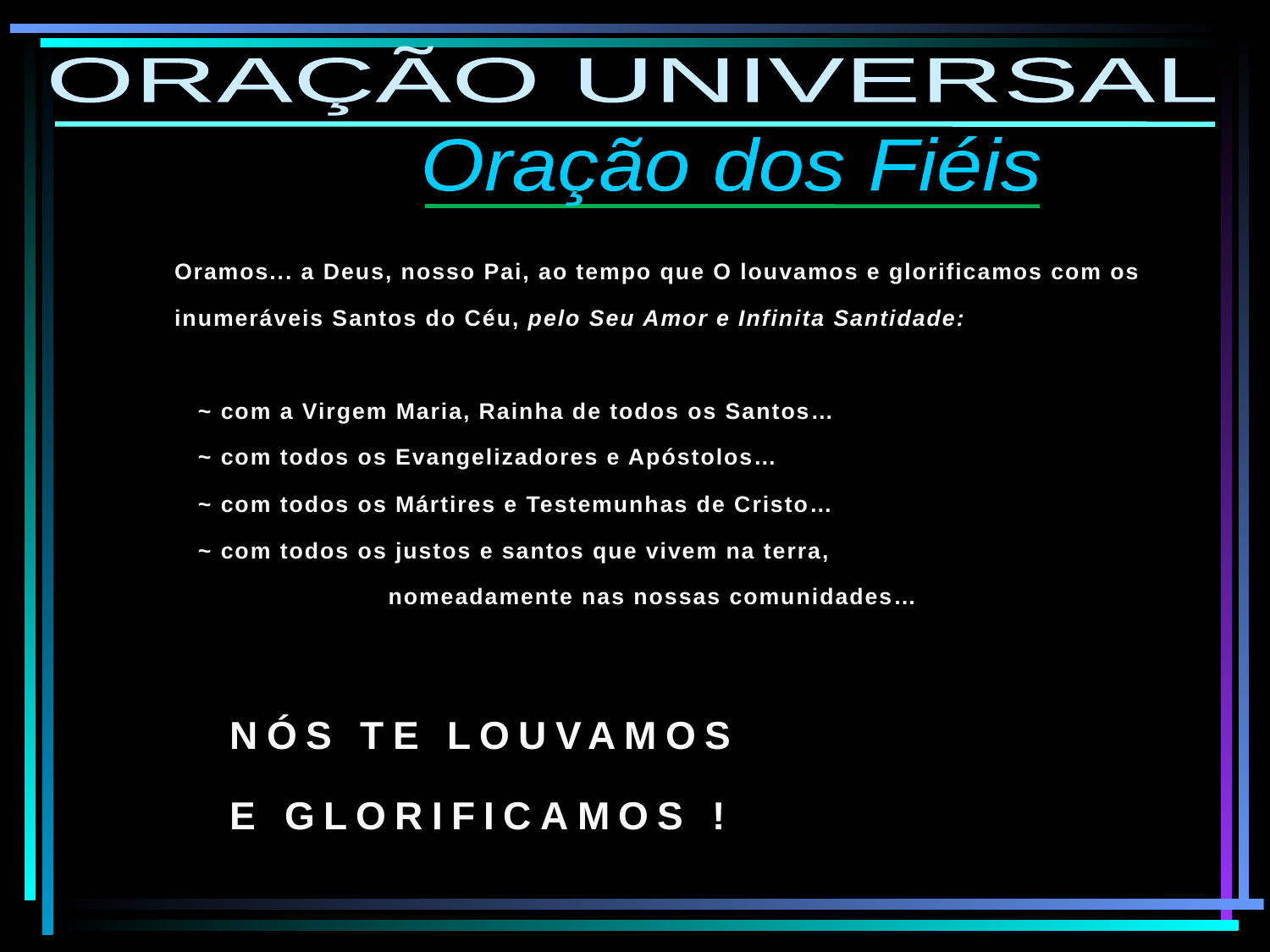

ORAÇÃO UNIVERSAL

Oração dos Fiéis

Oramos... a Deus, nosso Pai, ao tempo que O louvamos e glorificamos com os inumeráveis Santos do Céu, pelo Seu Amor e Infinita Santidade:

   ~ com a Virgem Maria, Rainha de todos os Santos…
   ~ com todos os Evangelizadores e Apóstolos…
   ~ com todos os Mártires e Testemunhas de Cristo…
   ~ com todos os justos e santos que vivem na terra,
	           nomeadamente nas nossas comunidades…
NÓS TE LOUVAMOS
E GLORIFICAMOS !